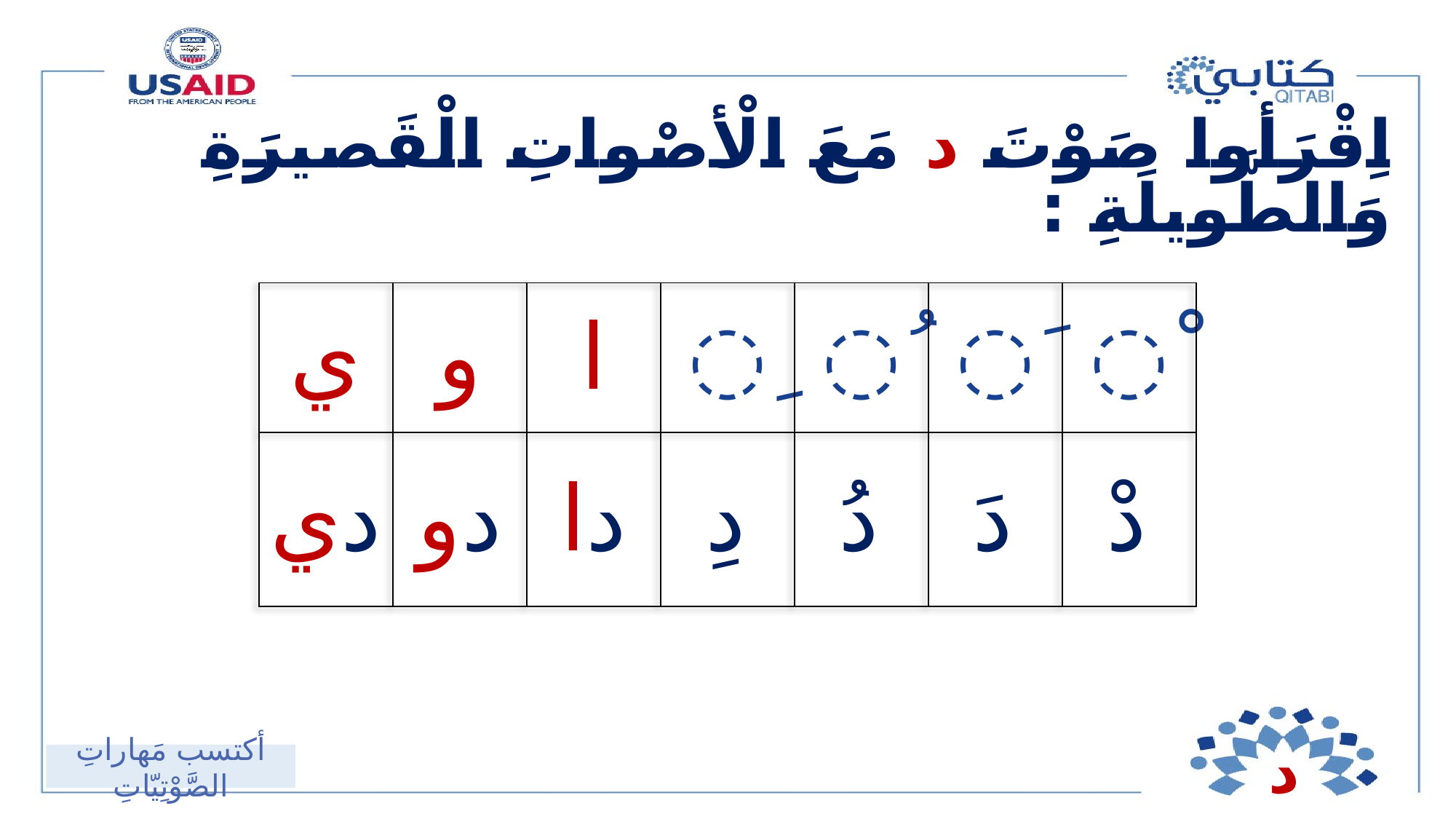

اِقْرَأوا صَوْتَ د مَعَ الْأصْواتِ الْقَصيرَةِ وَالطَّويلَةِ :
| ي | و | ا | ِ | ُ | َ | ْ |
| --- | --- | --- | --- | --- | --- | --- |
| دي | دو | دا | دِ | دُ | دَ | دْ |
د
أكتسب مَهاراتِ الصَّوْتِيّاتِ